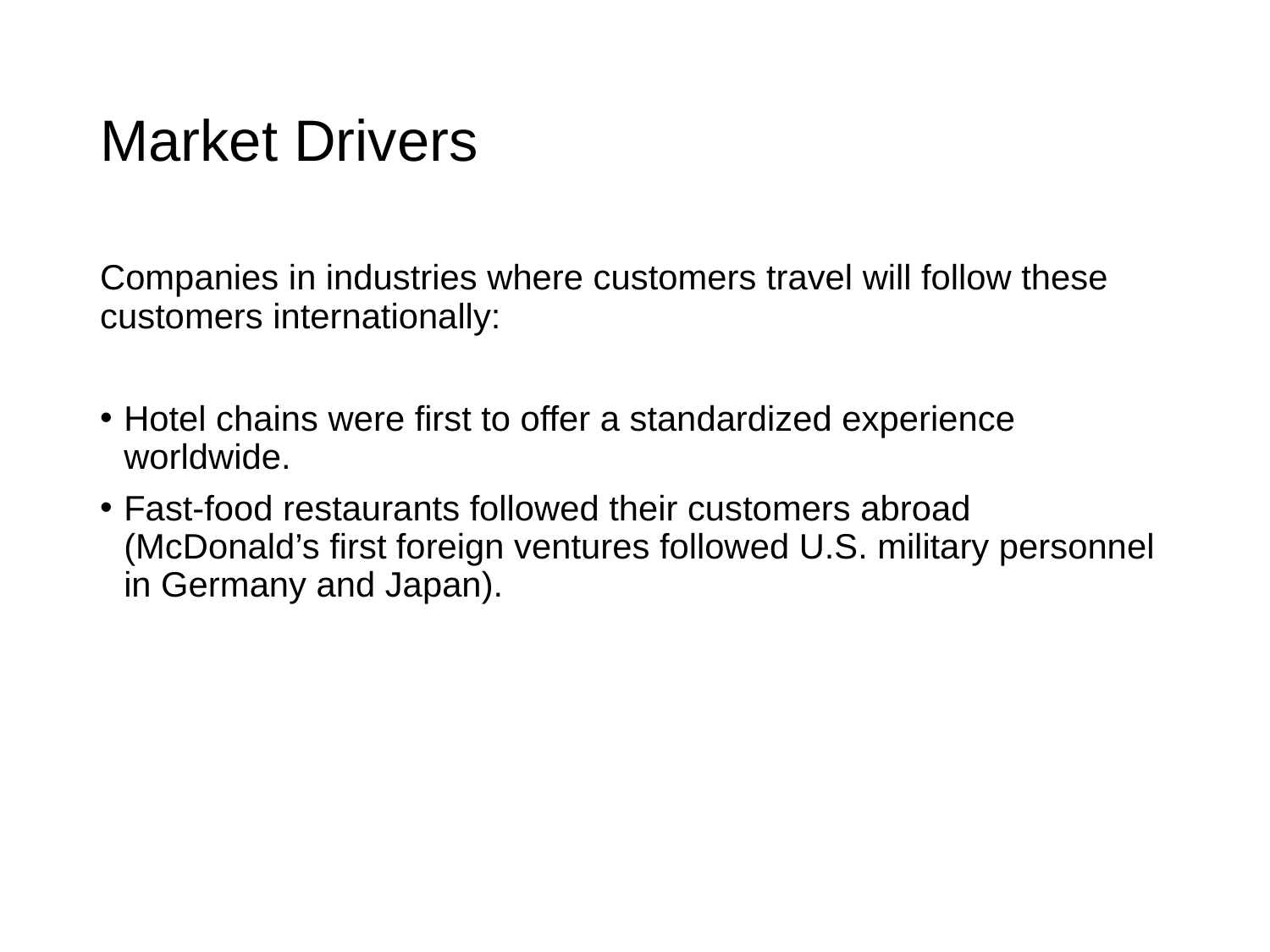

# Market Drivers
Companies in industries where customers travel will follow these customers internationally:

Hotel chains were first to offer a standardized experience worldwide.
Fast-food restaurants followed their customers abroad (McDonald’s first foreign ventures followed U.S. military personnel in Germany and Japan).